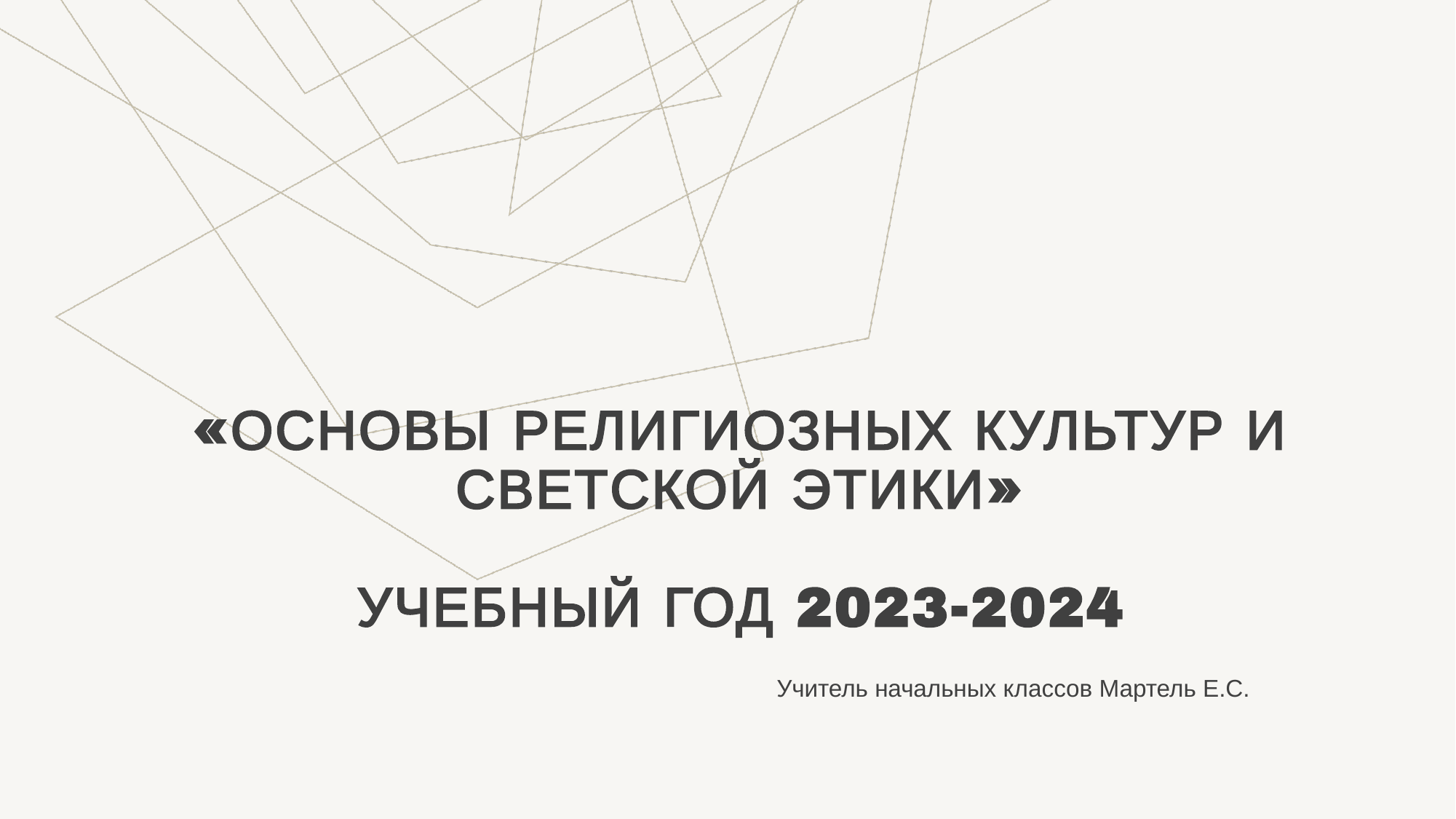

# «Основы религиозных культур и светской этики» учебный год 2023-2024
Учитель начальных классов Мартель Е.С.